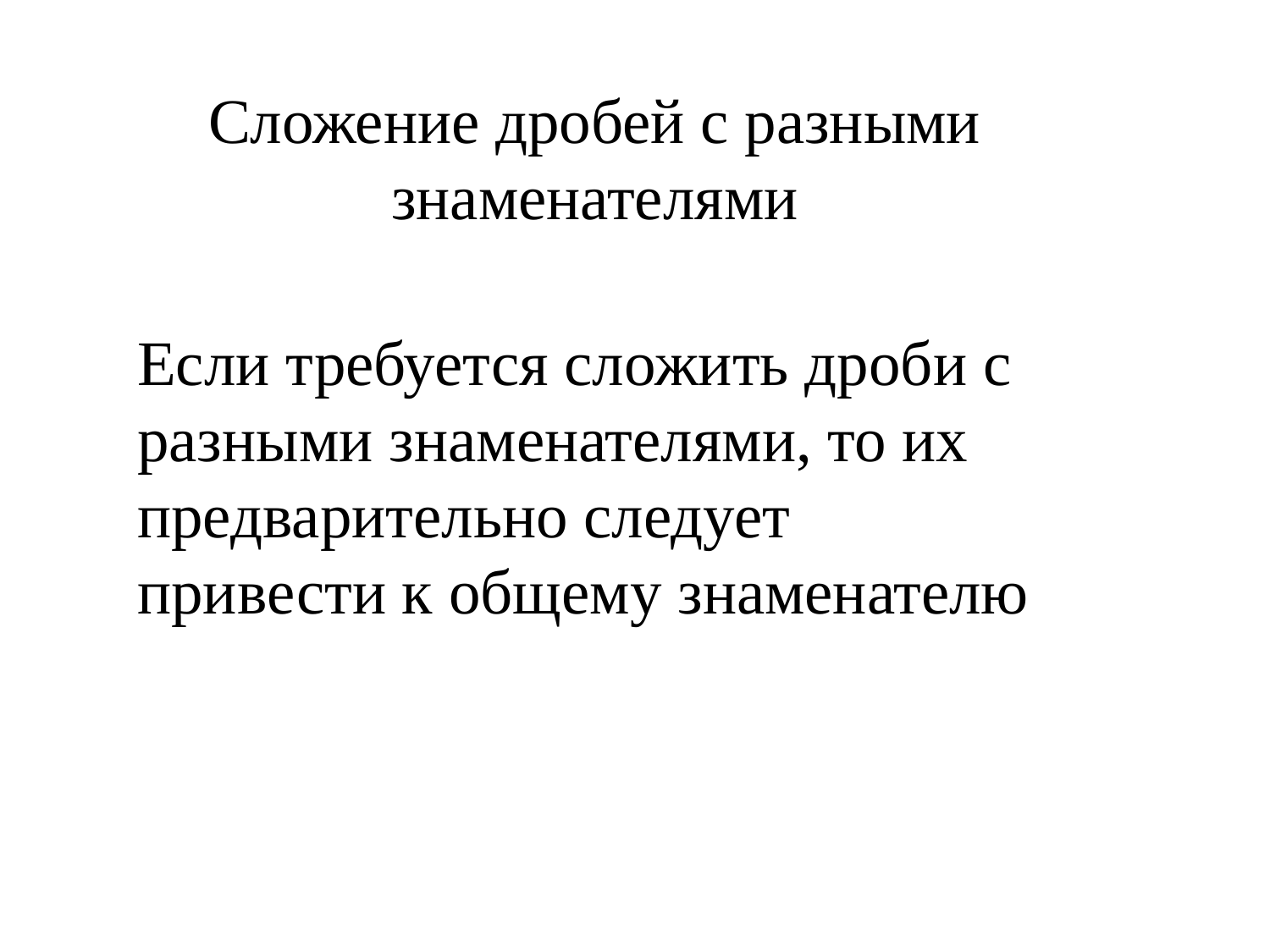

# Сложение дробей с разными знаменателями
Если требуется сложить дроби с разными знаменателями, то их предварительно следует привести к общему знаменателю